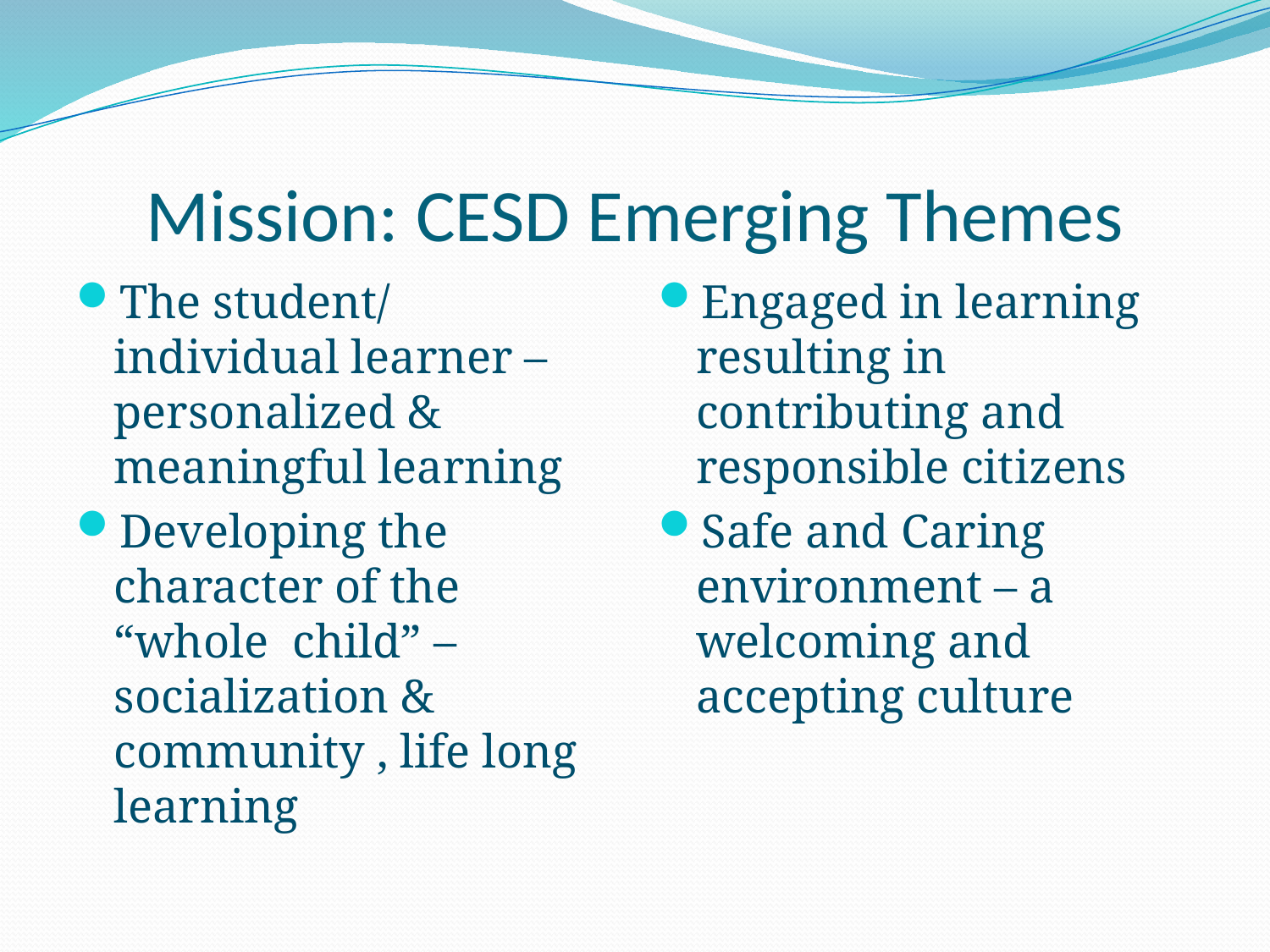

# Mission: CESD Emerging Themes
The student/ individual learner – personalized & meaningful learning
Developing the character of the “whole  child” – socialization & community , life long learning
Engaged in learning resulting in contributing and responsible citizens
Safe and Caring environment – a welcoming and accepting culture